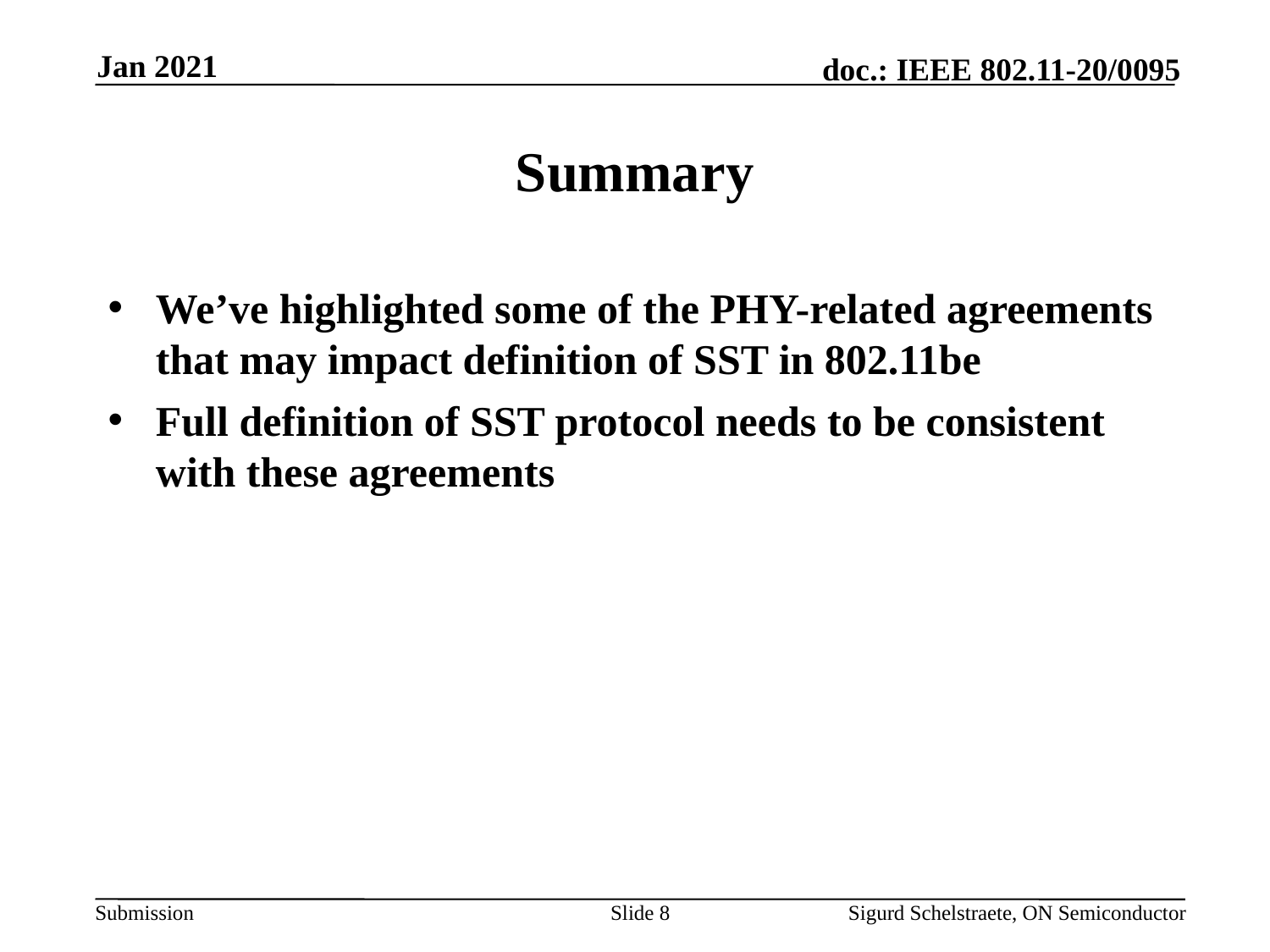

Jan 2021
# Summary
We’ve highlighted some of the PHY-related agreements that may impact definition of SST in 802.11be
Full definition of SST protocol needs to be consistent with these agreements
Slide 8
Sigurd Schelstraete, ON Semiconductor